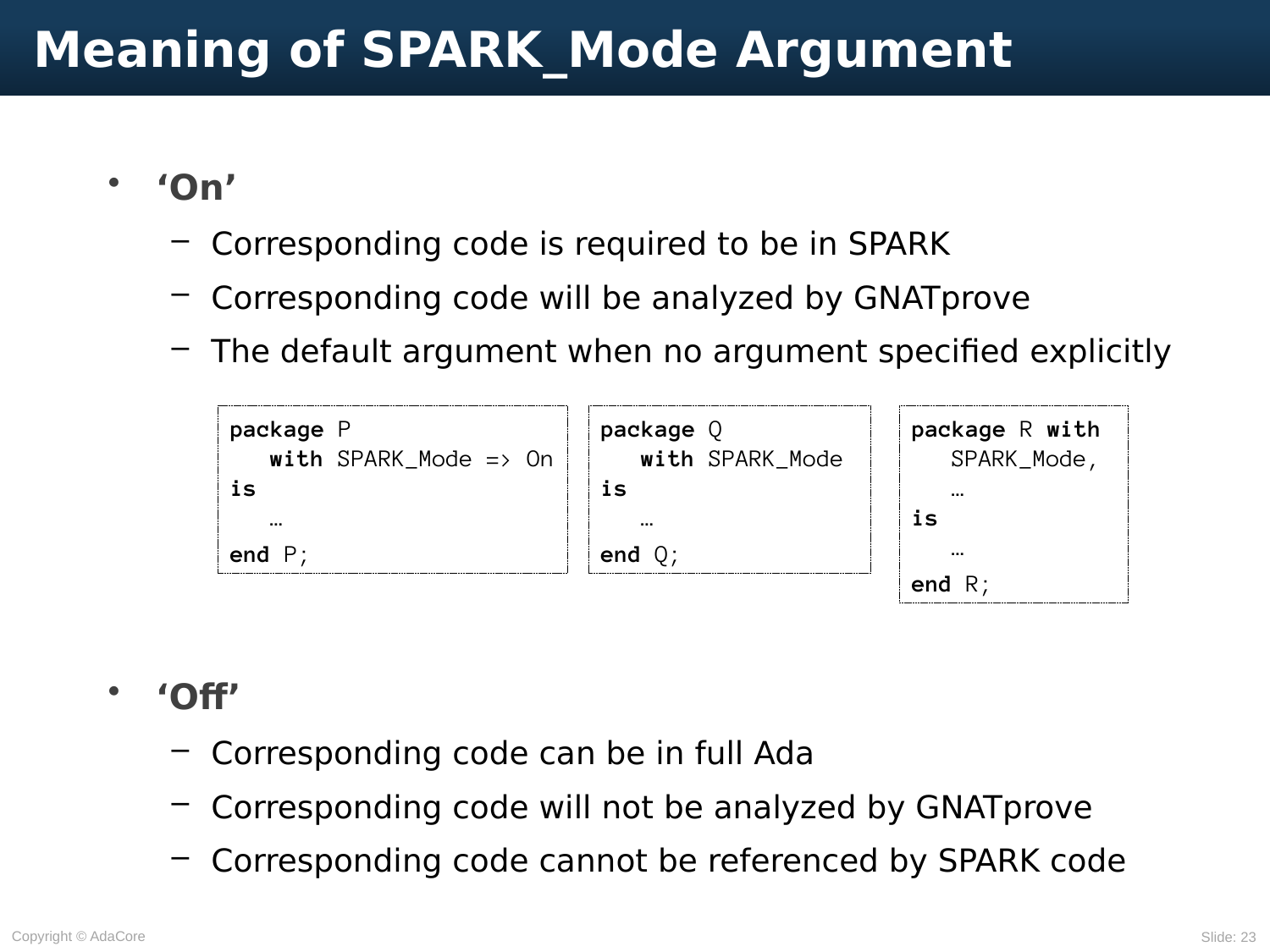

# Meaning of SPARK_Mode Argument
‘On’
Corresponding code is required to be in SPARK
Corresponding code will be analyzed by GNATprove
The default argument when no argument specified explicitly

‘Off’
Corresponding code can be in full Ada
Corresponding code will not be analyzed by GNATprove
Corresponding code cannot be referenced by SPARK code

package P
	with SPARK_Mode => On
is
	…
end P;
package Q
	with SPARK_Mode
is
	…
end Q;
package R with
	SPARK_Mode,
	…
is
	…
end R;